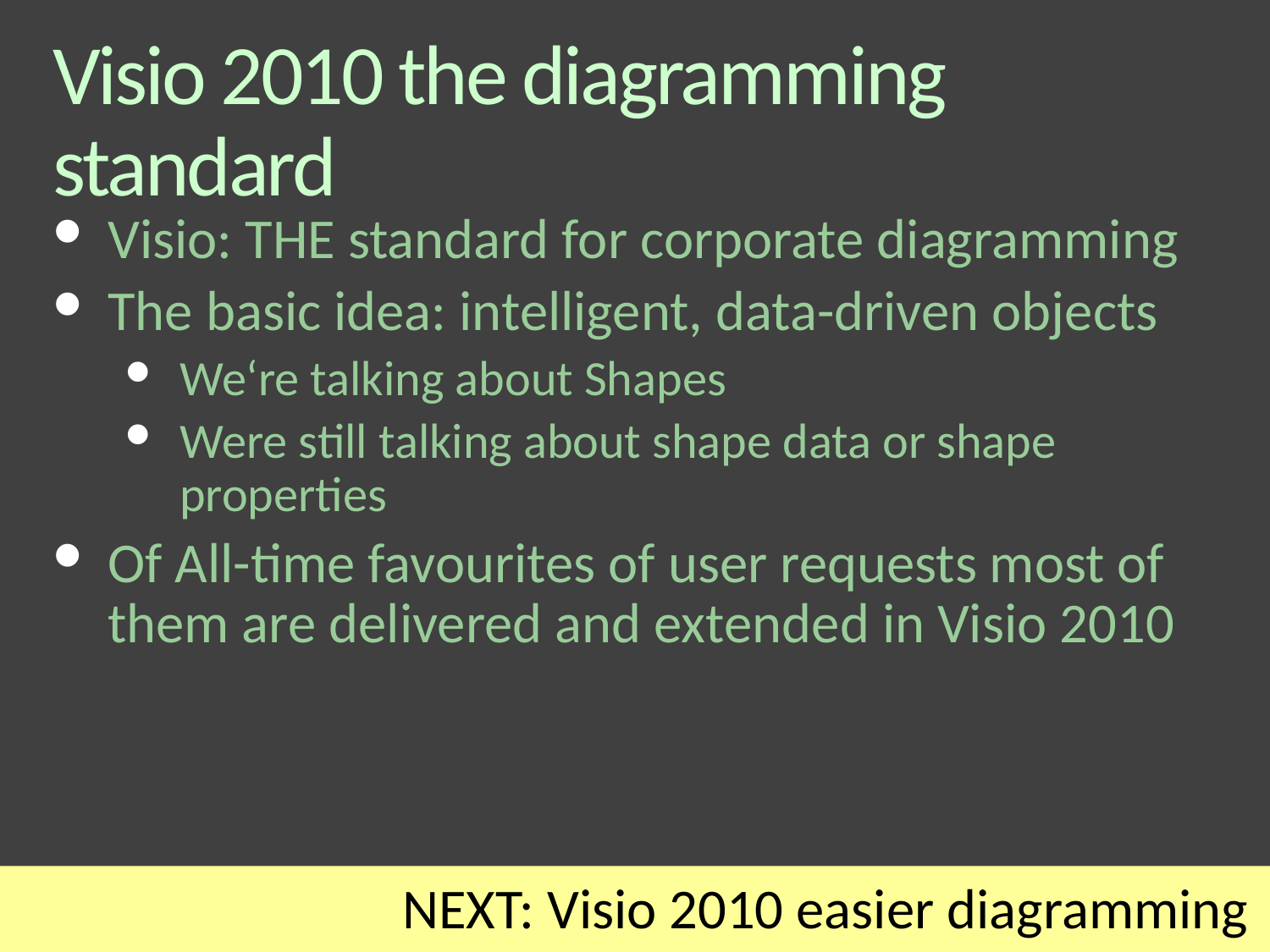

# Visio 2010 the diagramming standard
Visio: THE standard for corporate diagramming
The basic idea: intelligent, data-driven objects
We‘re talking about Shapes
Were still talking about shape data or shape properties
Of All-time favourites of user requests most of them are delivered and extended in Visio 2010

NEXT: Visio 2010 easier diagramming